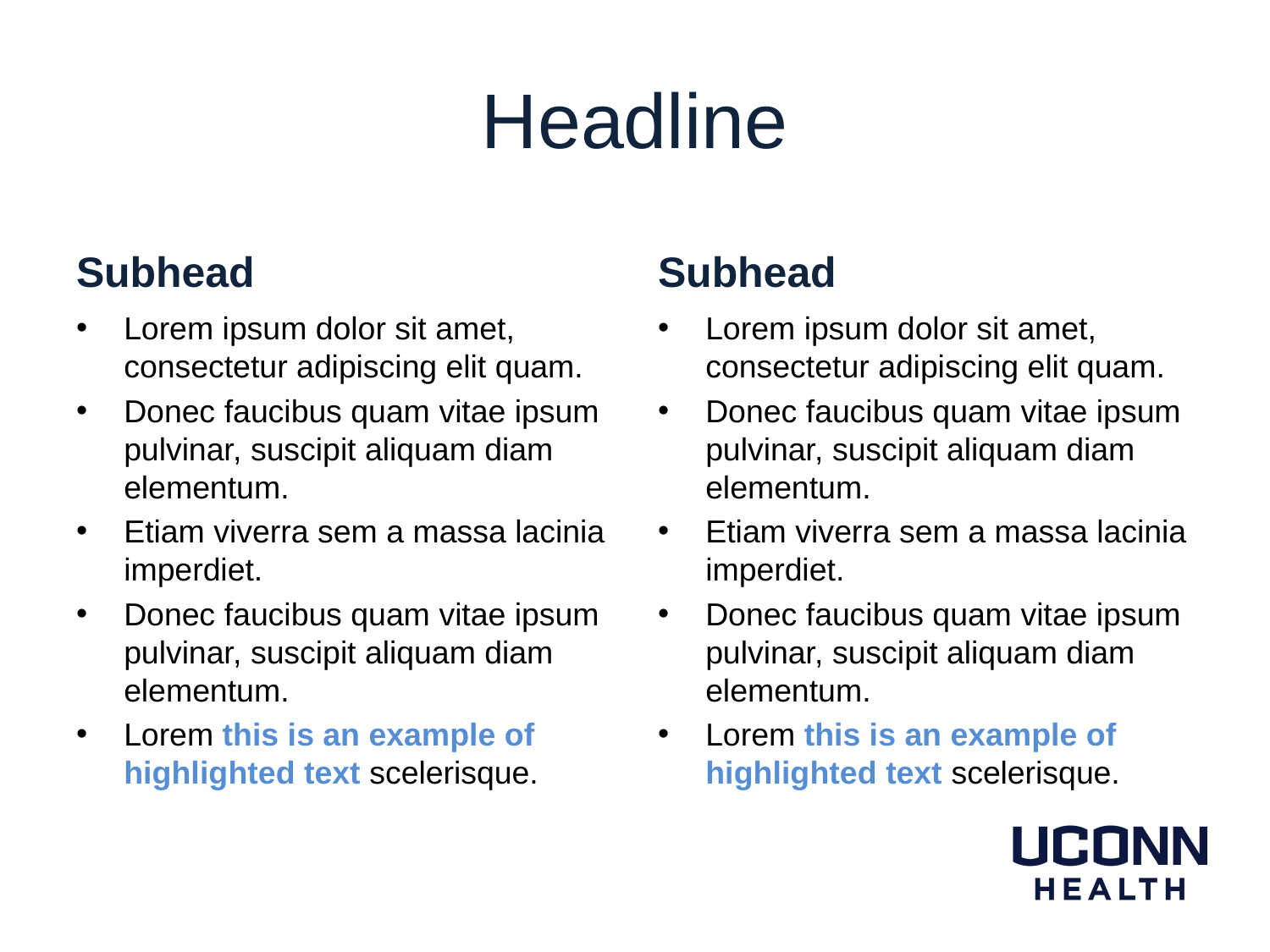

# Headline
Subhead
Subhead
Lorem ipsum dolor sit amet, consectetur adipiscing elit quam.
Donec faucibus quam vitae ipsum pulvinar, suscipit aliquam diam elementum.
Etiam viverra sem a massa lacinia imperdiet.
Donec faucibus quam vitae ipsum pulvinar, suscipit aliquam diam elementum.
Lorem this is an example of highlighted text scelerisque.
Lorem ipsum dolor sit amet, consectetur adipiscing elit quam.
Donec faucibus quam vitae ipsum pulvinar, suscipit aliquam diam elementum.
Etiam viverra sem a massa lacinia imperdiet.
Donec faucibus quam vitae ipsum pulvinar, suscipit aliquam diam elementum.
Lorem this is an example of highlighted text scelerisque.